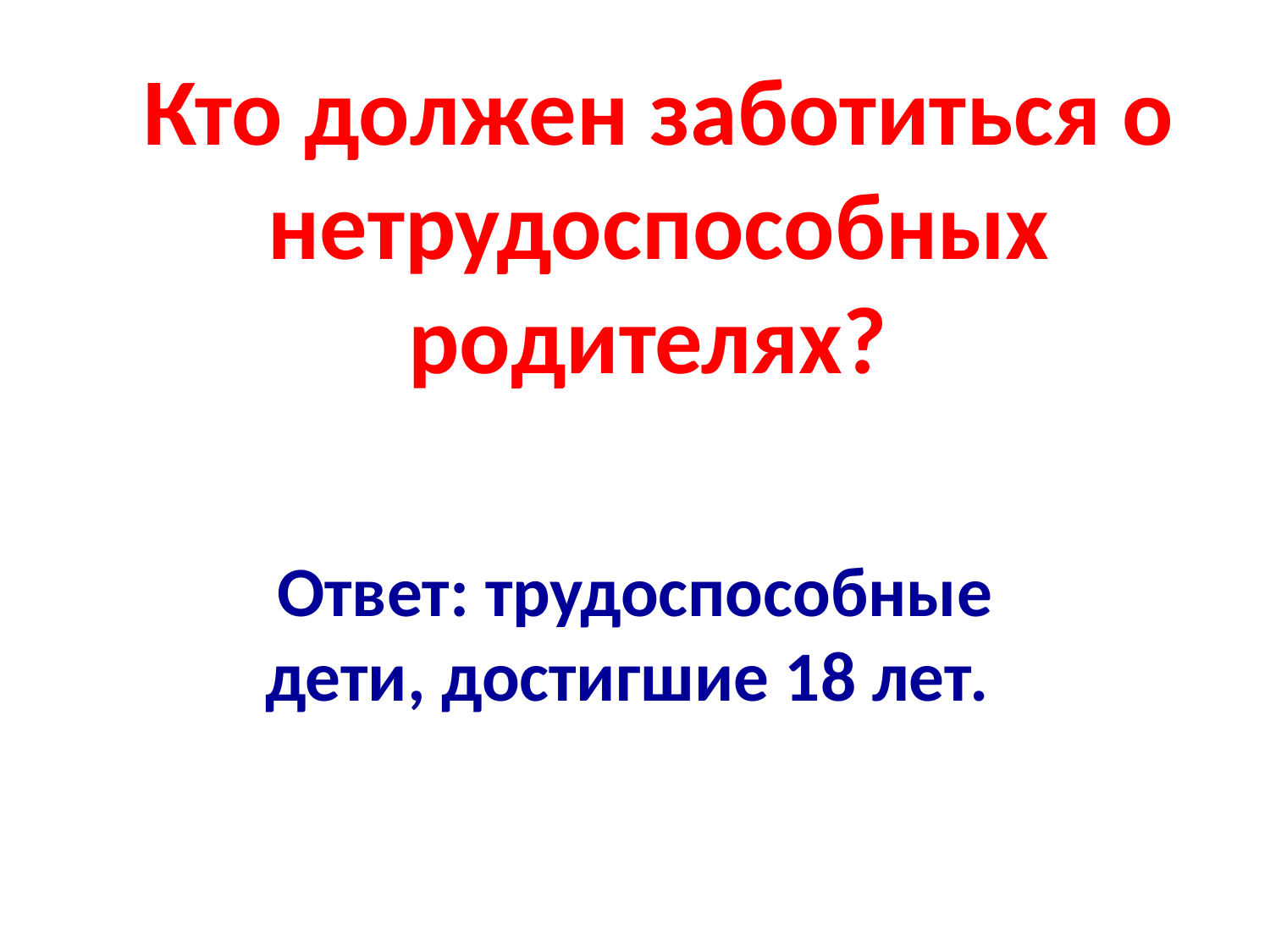

# Кто должен заботиться о нетрудоспособных родителях?
Ответ: трудоспособные дети, достигшие 18 лет.